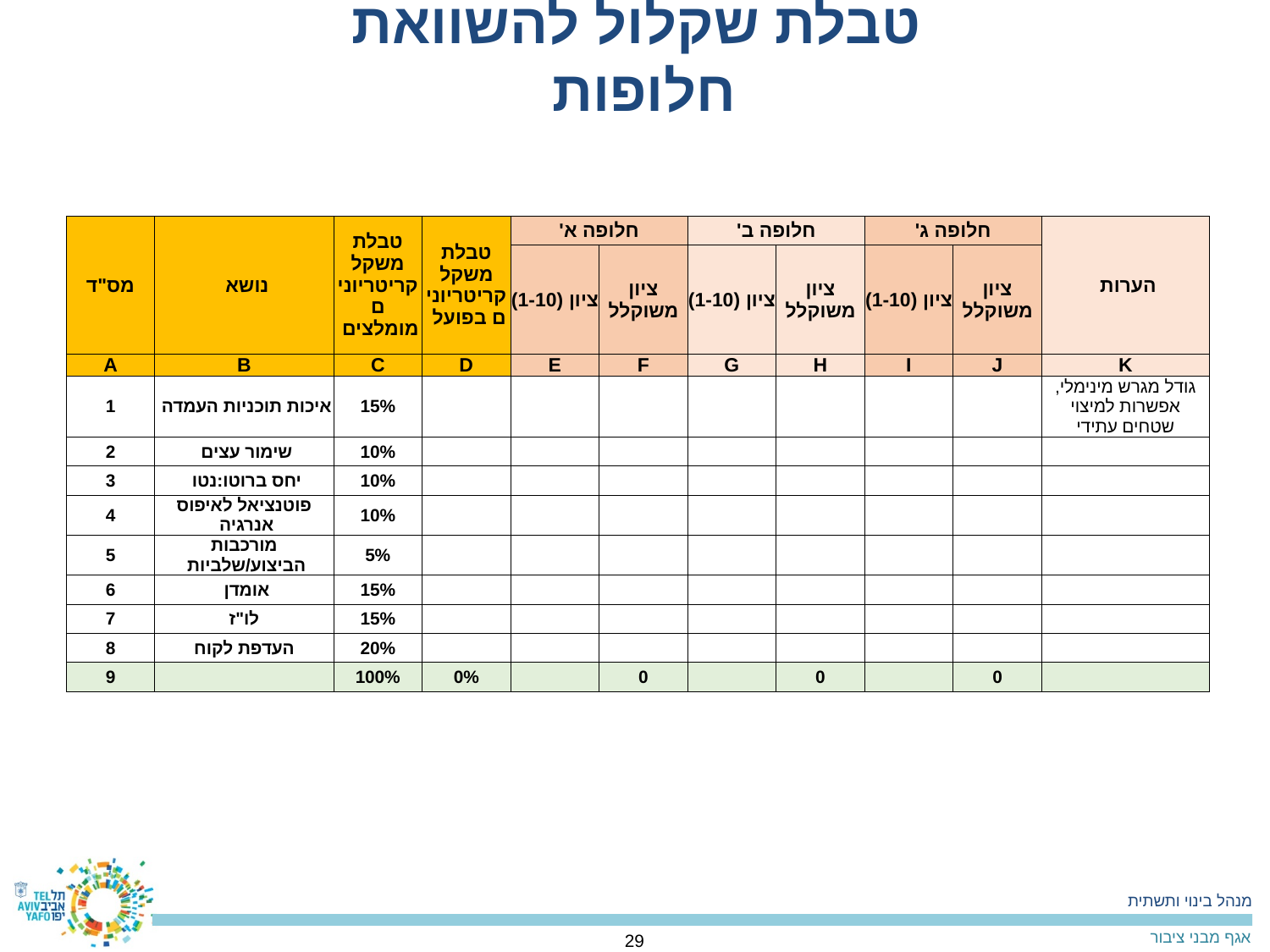

טבלת שקלול להשוואת חלופות
| מס"ד | נושא | טבלת משקל קריטריונים מומלצים | טבלת משקל קריטריונים בפועל | חלופה א' |  | חלופה ב' |  | חלופה ג' |  | הערות |
| --- | --- | --- | --- | --- | --- | --- | --- | --- | --- | --- |
|  |  |  |  | ציון (1-10) | ציון משוקלל | ציון (1-10) | ציון משוקלל | ציון (1-10) | ציון משוקלל |  |
| A | B | C | D | E | F | G | H | I | J | K |
| 1 | איכות תוכניות העמדה | 15% |  |  |  |  |  |  |  | גודל מגרש מינימלי, אפשרות למיצוי שטחים עתידי |
| 2 | שימור עצים | 10% |  |  |  |  |  |  |  |  |
| 3 | יחס ברוטו:נטו | 10% |  |  |  |  |  |  |  |  |
| 4 | פוטנציאל לאיפוס אנרגיה | 10% |  |  |  |  |  |  |  |  |
| 5 | מורכבות הביצוע/שלביות | 5% |  |  |  |  |  |  |  |  |
| 6 | אומדן | 15% |  |  |  |  |  |  |  |  |
| 7 | לו"ז | 15% |  |  |  |  |  |  |  |  |
| 8 | העדפת לקוח | 20% |  |  |  |  |  |  |  |  |
| 9 |  | 100% | 0% |  | 0 |  | 0 |  | 0 |  |